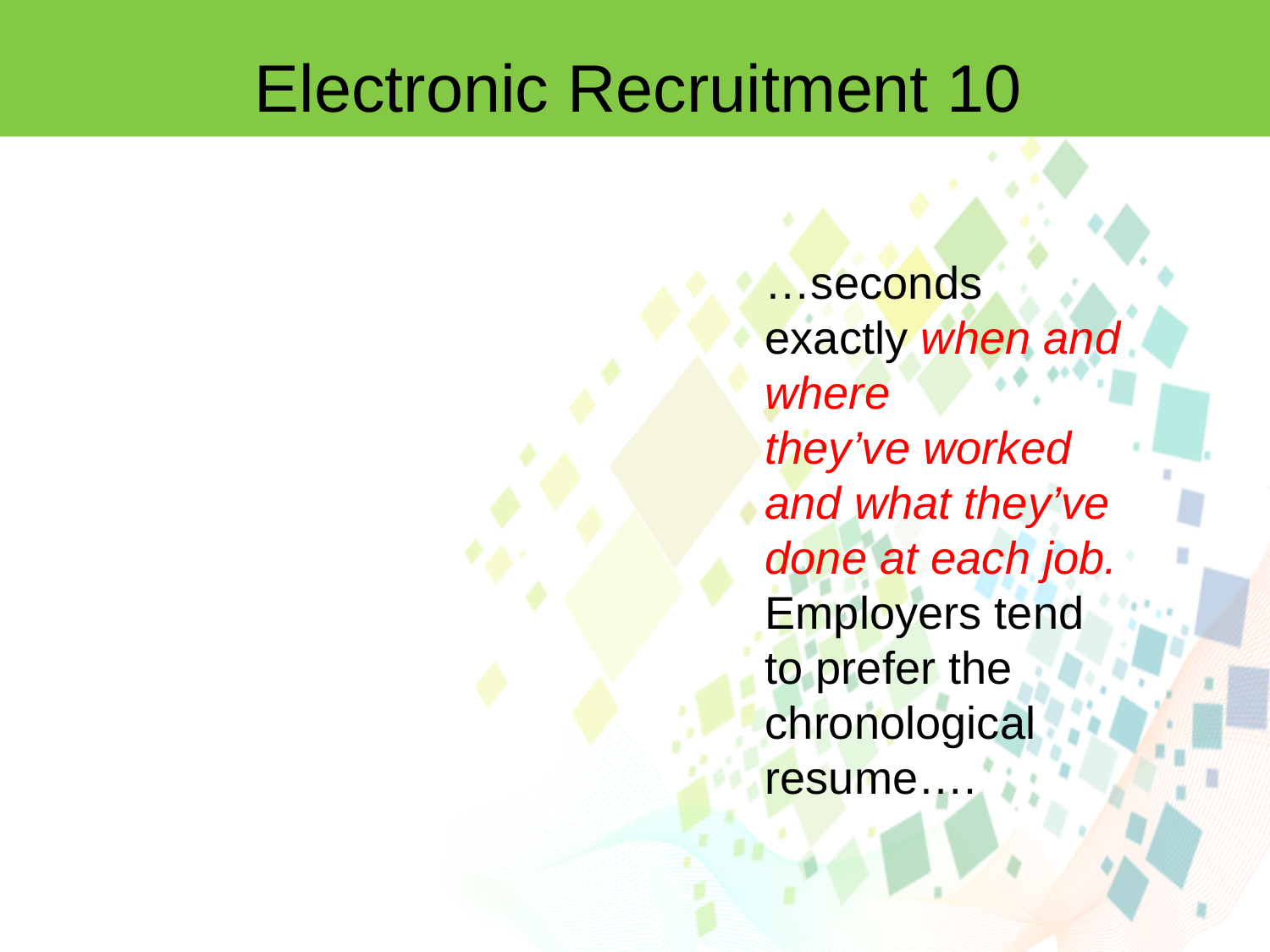

Electronic Recruitment 10
…seconds exactly when and where
they’ve worked and what they’ve done at each job. Employers tend to prefer the
chronological resume….